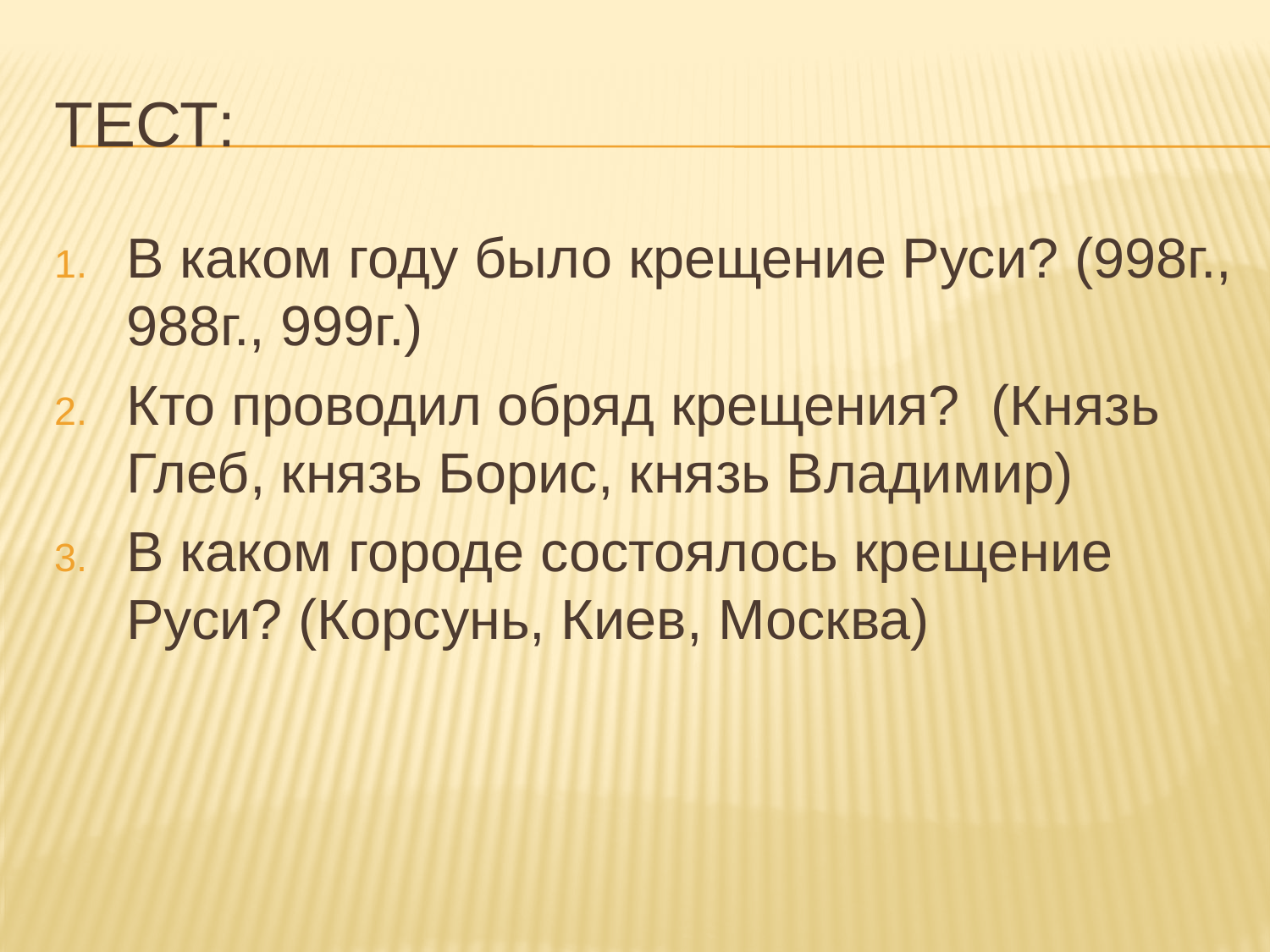

# Тест:
В каком году было крещение Руси? (998г., 988г., 999г.)
Кто проводил обряд крещения?  (Князь Глеб, князь Борис, князь Владимир)
В каком городе состоялось крещение Руси? (Корсунь, Киев, Москва)